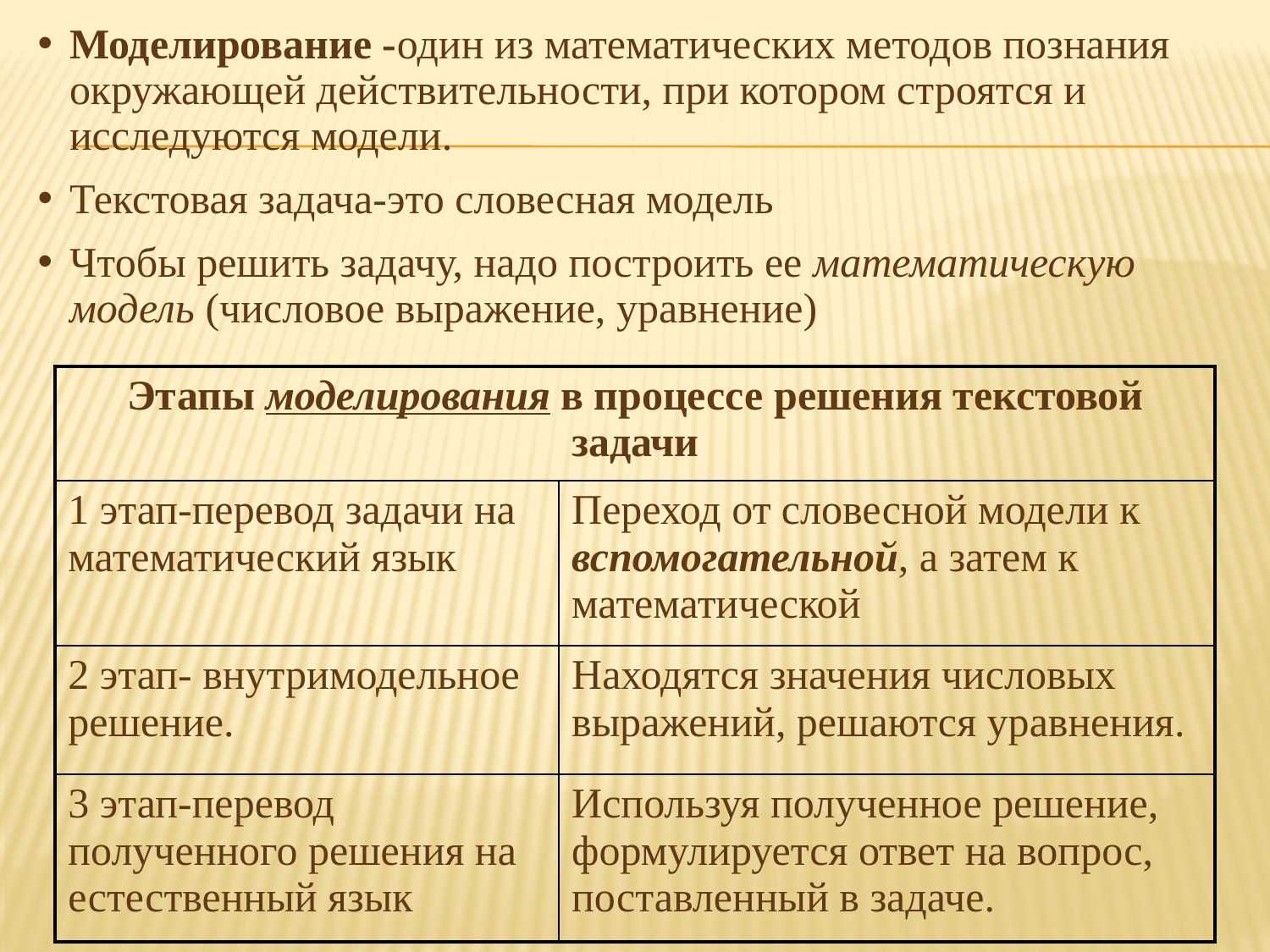

Моделирование -один из математических методов познания окружающей действительности, при котором строятся и исследуются модели.
Текстовая задача-это словесная модель
Чтобы решить задачу, надо построить ее математическую модель (числовое выражение, уравнение)
| Этапы моделирования в процессе решения текстовой задачи |  |
| --- | --- |
| 1 этап-перевод задачи на математический язык | Переход от словесной модели к вспомогательной, а затем к математической |
| 2 этап- внутримодельное решение. | Находятся значения числовых выражений, решаются уравнения. |
| 3 этап-перевод полученного решения на естественный язык | Используя полученное решение, формулируется ответ на вопрос, поставленный в задаче. |